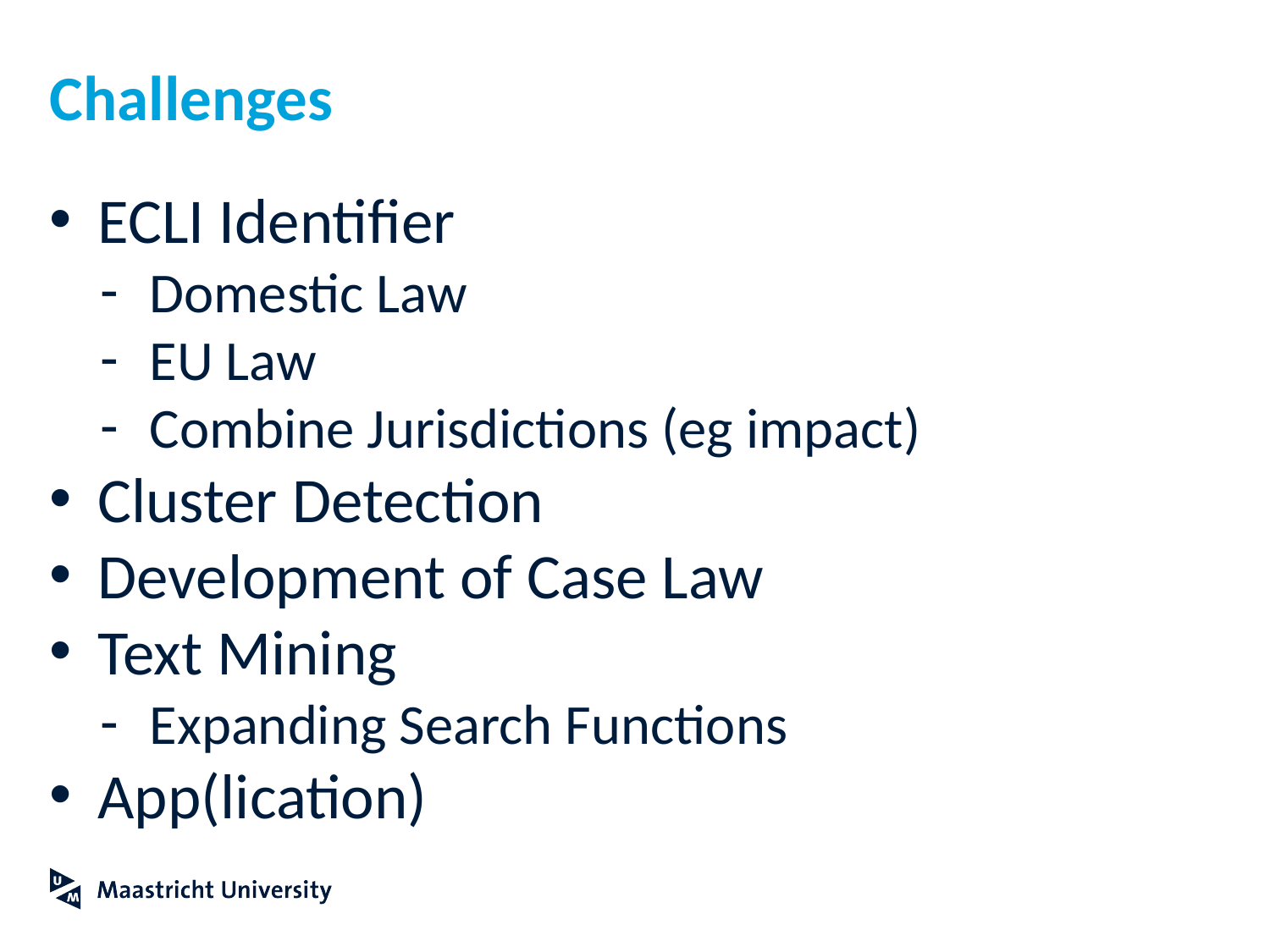

# Challenges
ECLI Identifier
Domestic Law
EU Law
Combine Jurisdictions (eg impact)
Cluster Detection
Development of Case Law
Text Mining
Expanding Search Functions
App(lication)